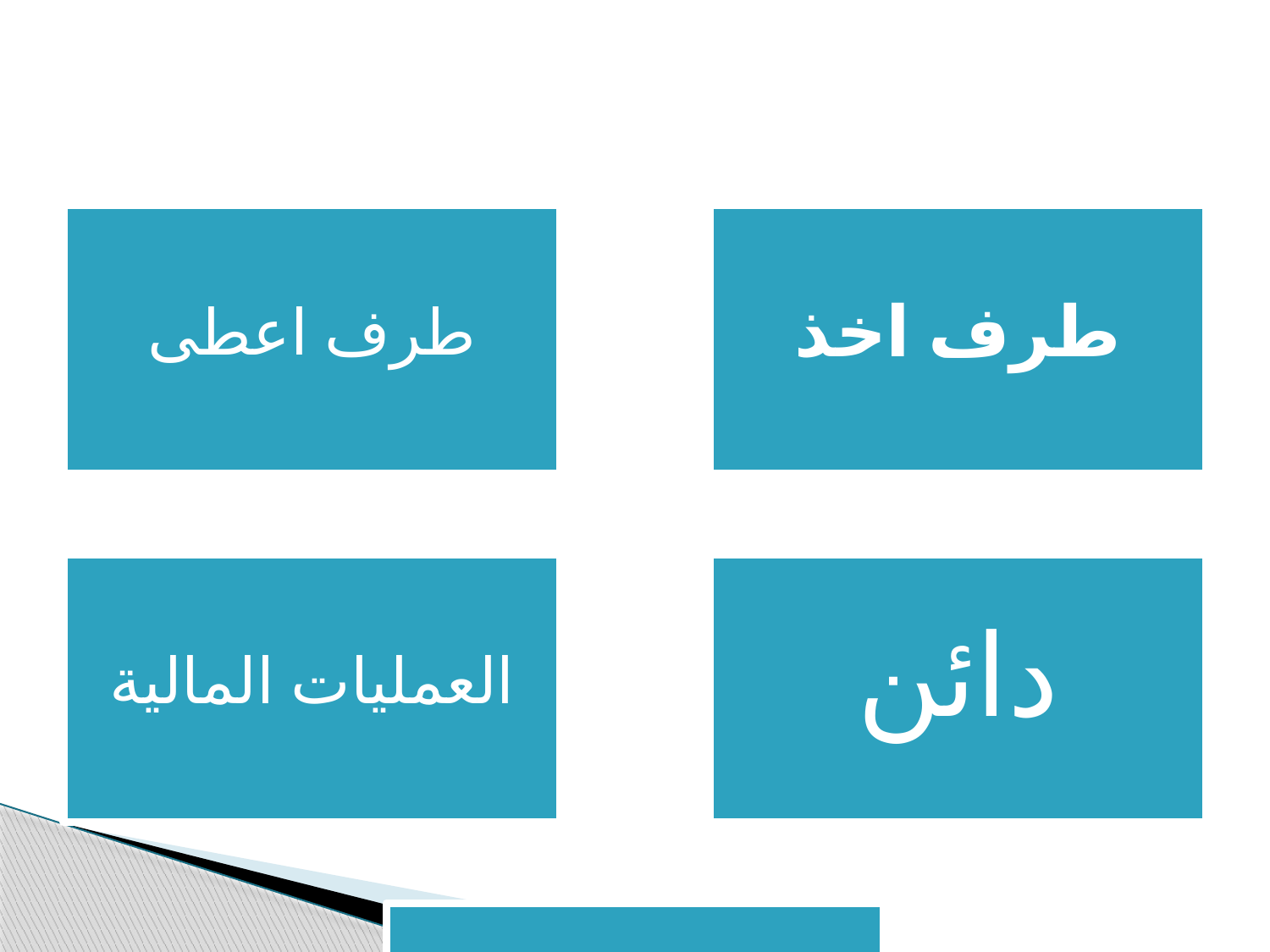

#
طرف اعطى
طرف اخذ
العمليات المالية
دائن